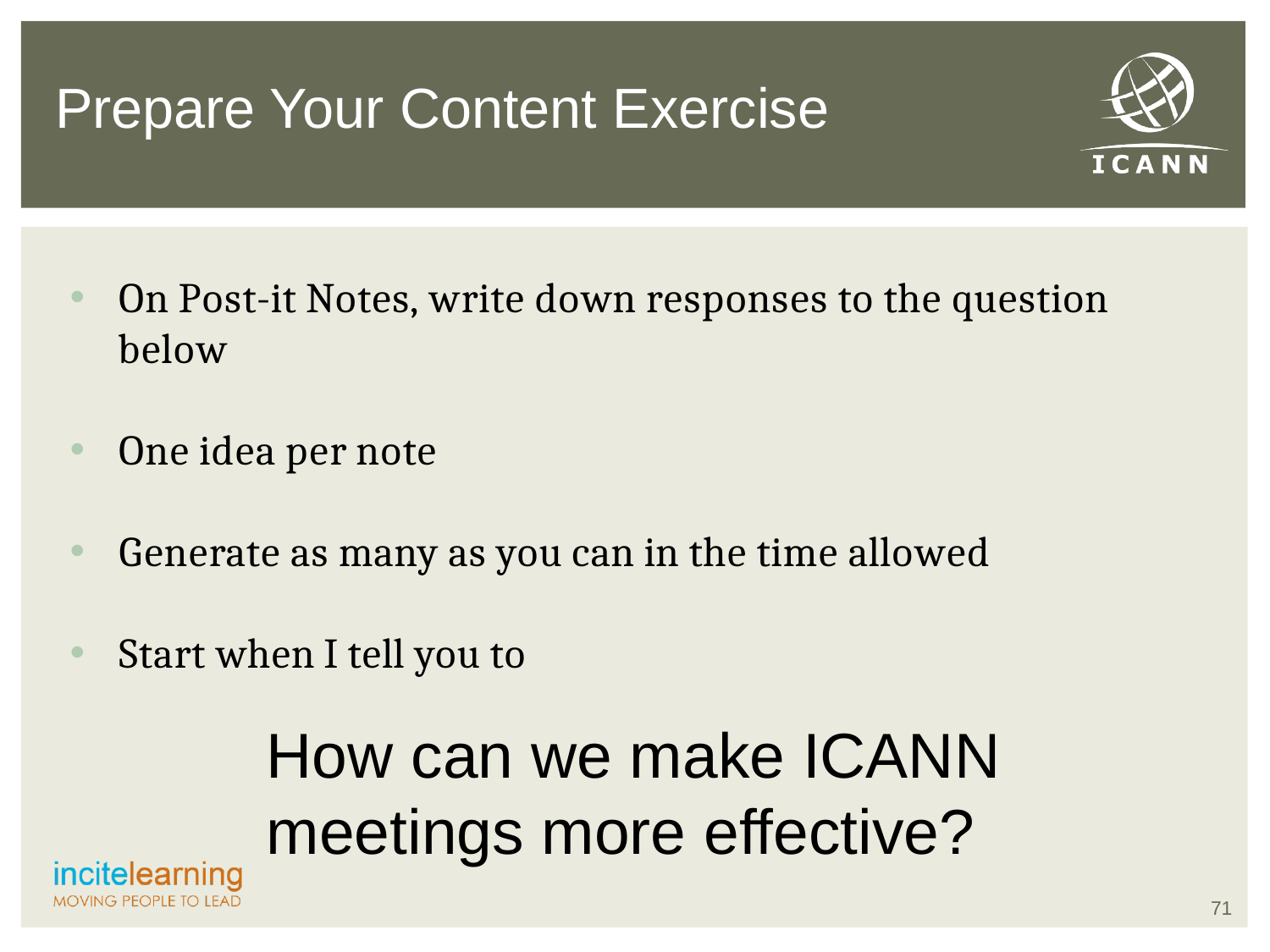

Prepare Your Content Exercise
On Post-it Notes, write down responses to the question below
One idea per note
Generate as many as you can in the time allowed
Start when I tell you to
How can we make ICANN meetings more effective?